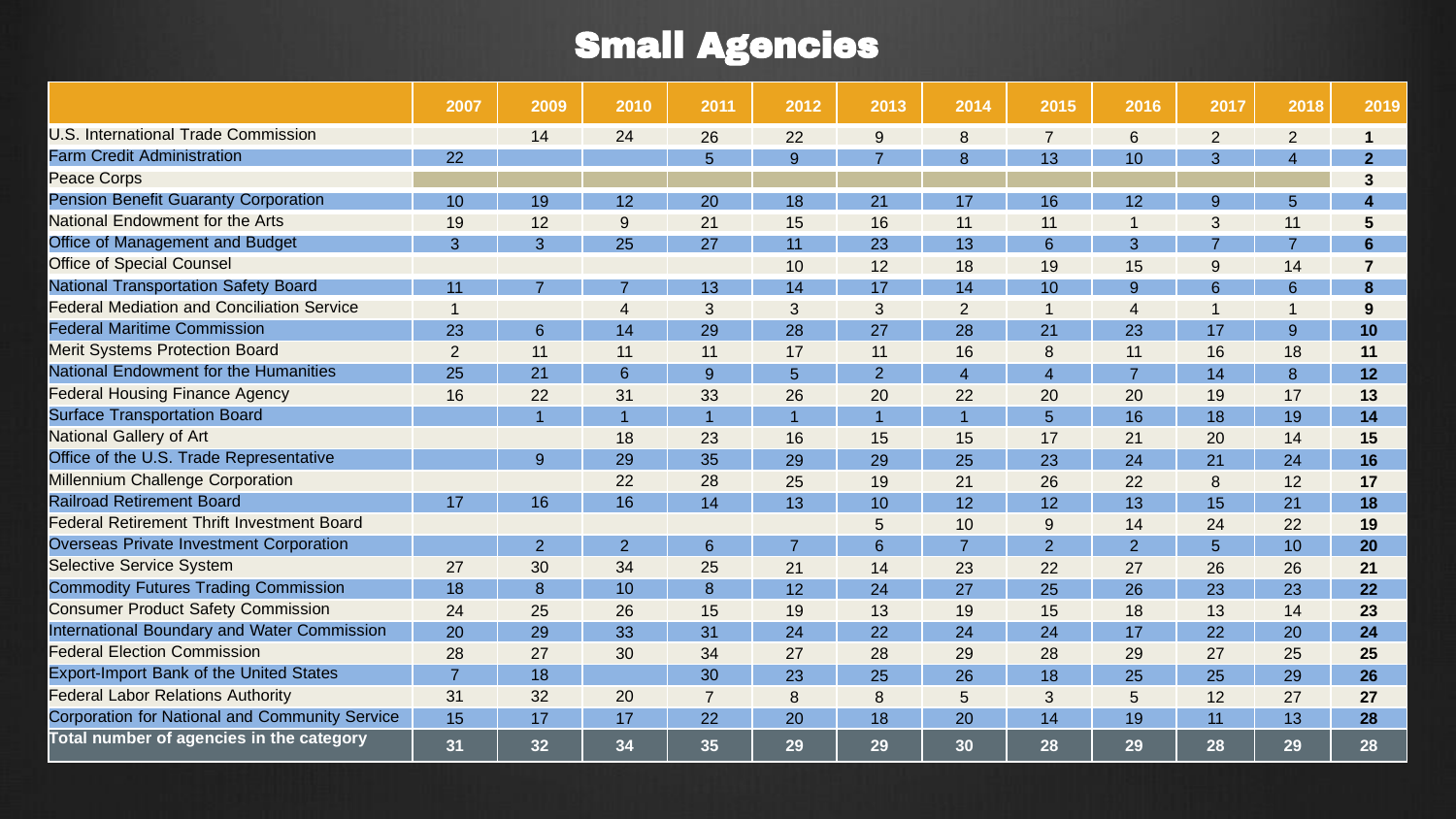

# Small Agencies
|  | 2007 | 2009 | 2010 | 2011 | 2012 | 2013 | 2014 | 2015 | 2016 | 2017 | 2018 | 2019 |
| --- | --- | --- | --- | --- | --- | --- | --- | --- | --- | --- | --- | --- |
| U.S. International Trade Commission |  | 14 | 24 | 26 | 22 | 9 | 8 | 7 | 6 | 2 | 2 | 1 |
| Farm Credit Administration | 22 |  |  | 5 | 9 | 7 | 8 | 13 | 10 | 3 | 4 | 2 |
| Peace Corps |  |  |  |  |  |  |  |  |  |  |  | 3 |
| Pension Benefit Guaranty Corporation | 10 | 19 | 12 | 20 | 18 | 21 | 17 | 16 | 12 | 9 | 5 | 4 |
| National Endowment for the Arts | 19 | 12 | 9 | 21 | 15 | 16 | 11 | 11 | 1 | 3 | 11 | 5 |
| Office of Management and Budget | 3 | 3 | 25 | 27 | 11 | 23 | 13 | 6 | 3 | 7 | 7 | 6 |
| Office of Special Counsel |  |  |  |  | 10 | 12 | 18 | 19 | 15 | 9 | 14 | 7 |
| National Transportation Safety Board | 11 | 7 | 7 | 13 | 14 | 17 | 14 | 10 | 9 | 6 | 6 | 8 |
| Federal Mediation and Conciliation Service | 1 |  | 4 | 3 | 3 | 3 | 2 | 1 | 4 | 1 | 1 | 9 |
| Federal Maritime Commission | 23 | 6 | 14 | 29 | 28 | 27 | 28 | 21 | 23 | 17 | 9 | 10 |
| Merit Systems Protection Board | 2 | 11 | 11 | 11 | 17 | 11 | 16 | 8 | 11 | 16 | 18 | 11 |
| National Endowment for the Humanities | 25 | 21 | 6 | 9 | 5 | 2 | 4 | 4 | 7 | 14 | 8 | 12 |
| Federal Housing Finance Agency | 16 | 22 | 31 | 33 | 26 | 20 | 22 | 20 | 20 | 19 | 17 | 13 |
| Surface Transportation Board |  | 1 | 1 | 1 | 1 | 1 | 1 | 5 | 16 | 18 | 19 | 14 |
| National Gallery of Art |  |  | 18 | 23 | 16 | 15 | 15 | 17 | 21 | 20 | 14 | 15 |
| Office of the U.S. Trade Representative |  | 9 | 29 | 35 | 29 | 29 | 25 | 23 | 24 | 21 | 24 | 16 |
| Millennium Challenge Corporation |  |  | 22 | 28 | 25 | 19 | 21 | 26 | 22 | 8 | 12 | 17 |
| Railroad Retirement Board | 17 | 16 | 16 | 14 | 13 | 10 | 12 | 12 | 13 | 15 | 21 | 18 |
| Federal Retirement Thrift Investment Board |  |  |  |  |  | 5 | 10 | 9 | 14 | 24 | 22 | 19 |
| Overseas Private Investment Corporation |  | 2 | 2 | 6 | 7 | 6 | 7 | 2 | 2 | 5 | 10 | 20 |
| Selective Service System | 27 | 30 | 34 | 25 | 21 | 14 | 23 | 22 | 27 | 26 | 26 | 21 |
| Commodity Futures Trading Commission | 18 | 8 | 10 | 8 | 12 | 24 | 27 | 25 | 26 | 23 | 23 | 22 |
| Consumer Product Safety Commission | 24 | 25 | 26 | 15 | 19 | 13 | 19 | 15 | 18 | 13 | 14 | 23 |
| International Boundary and Water Commission | 20 | 29 | 33 | 31 | 24 | 22 | 24 | 24 | 17 | 22 | 20 | 24 |
| Federal Election Commission | 28 | 27 | 30 | 34 | 27 | 28 | 29 | 28 | 29 | 27 | 25 | 25 |
| Export-Import Bank of the United States | 7 | 18 |  | 30 | 23 | 25 | 26 | 18 | 25 | 25 | 29 | 26 |
| Federal Labor Relations Authority | 31 | 32 | 20 | 7 | 8 | 8 | 5 | 3 | 5 | 12 | 27 | 27 |
| Corporation for National and Community Service | 15 | 17 | 17 | 22 | 20 | 18 | 20 | 14 | 19 | 11 | 13 | 28 |
| Total number of agencies in the category | 31 | 32 | 34 | 35 | 29 | 29 | 30 | 28 | 29 | 28 | 29 | 28 |